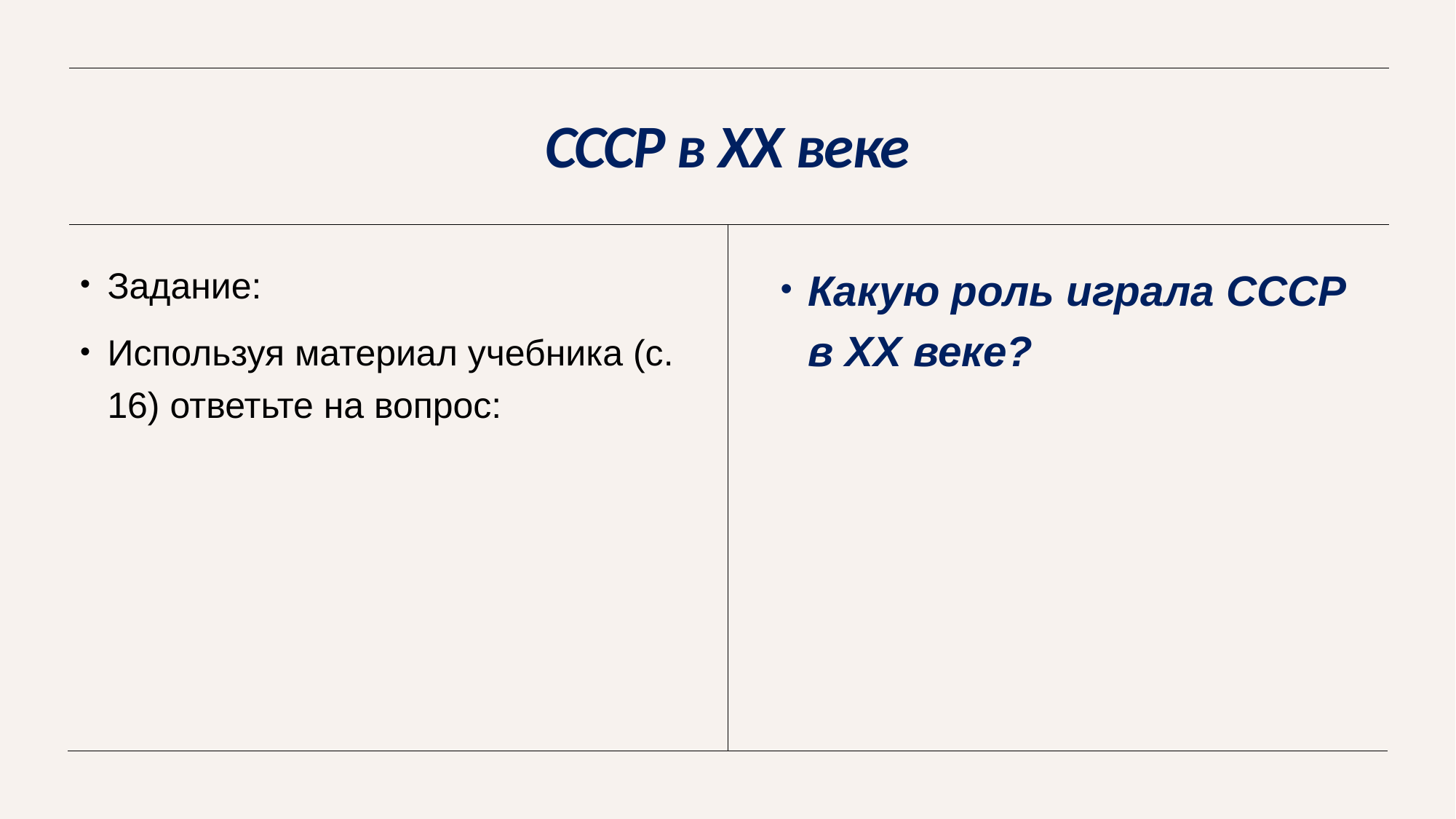

# СССР в XX веке
Задание:
Используя материал учебника (с. 16) ответьте на вопрос:
Какую роль играла СССР в XX веке?